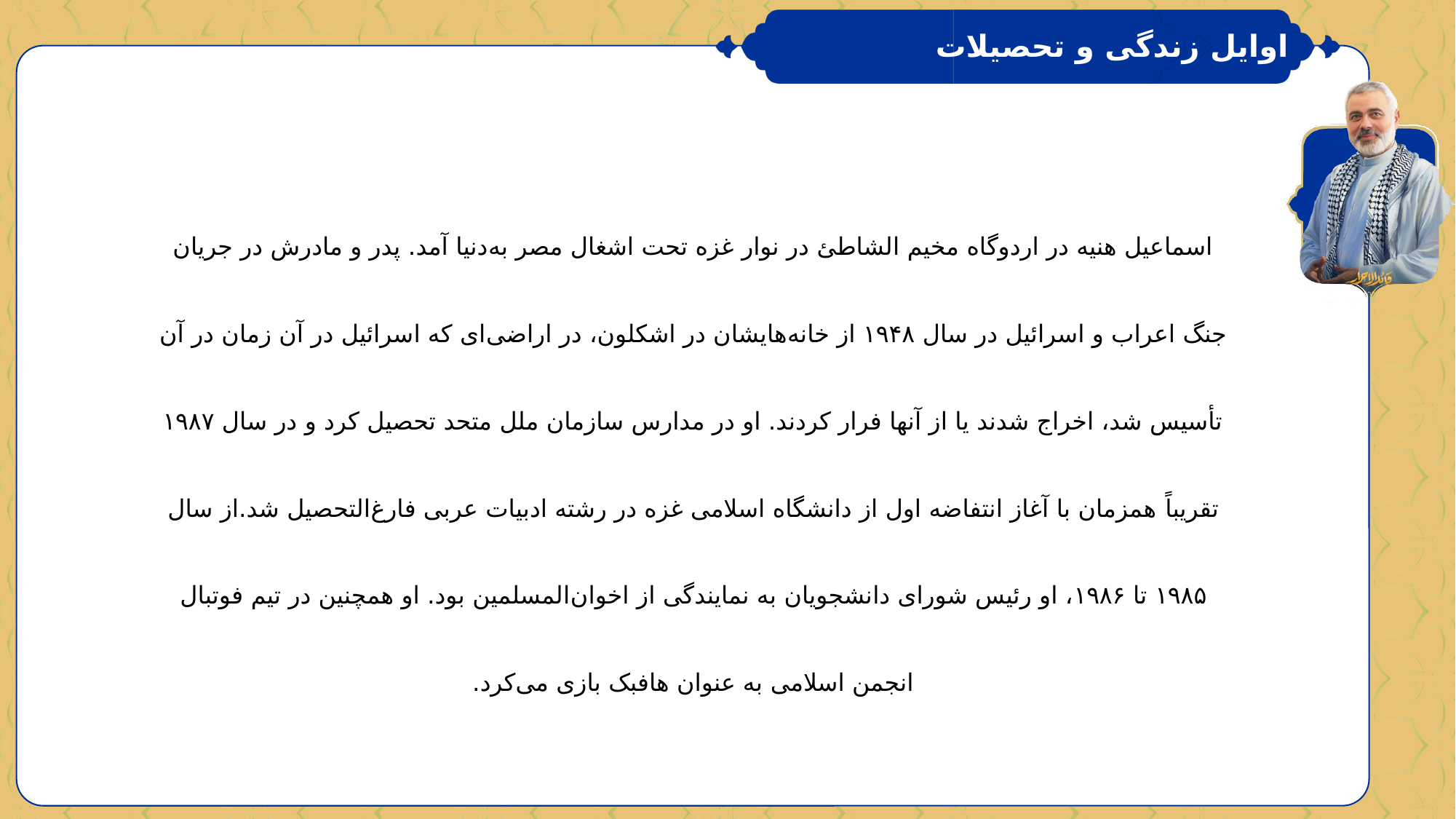

اوایل زندگی و تحصیلات
اسماعیل هنیه در اردوگاه مخیم الشاطئ در نوار غزه تحت اشغال مصر به‌دنیا آمد. پدر و مادرش در جریان جنگ اعراب و اسرائیل در سال ۱۹۴۸ از خانه‌هایشان در اشکلون، در اراضی‌ای که اسرائیل در آن زمان در آن تأسیس شد، اخراج شدند یا از آنها فرار کردند. او در مدارس سازمان ملل متحد تحصیل کرد و در سال ۱۹۸۷ تقریباً همزمان با آغاز انتفاضه اول از دانشگاه اسلامی غزه در رشته ادبیات عربی فارغ‌التحصیل شد.از سال ۱۹۸۵ تا ۱۹۸۶، او رئیس شورای دانشجویان به نمایندگی از اخوان‌المسلمین بود. او همچنین در تیم فوتبال انجمن اسلامی به عنوان هافبک بازی می‌کرد.